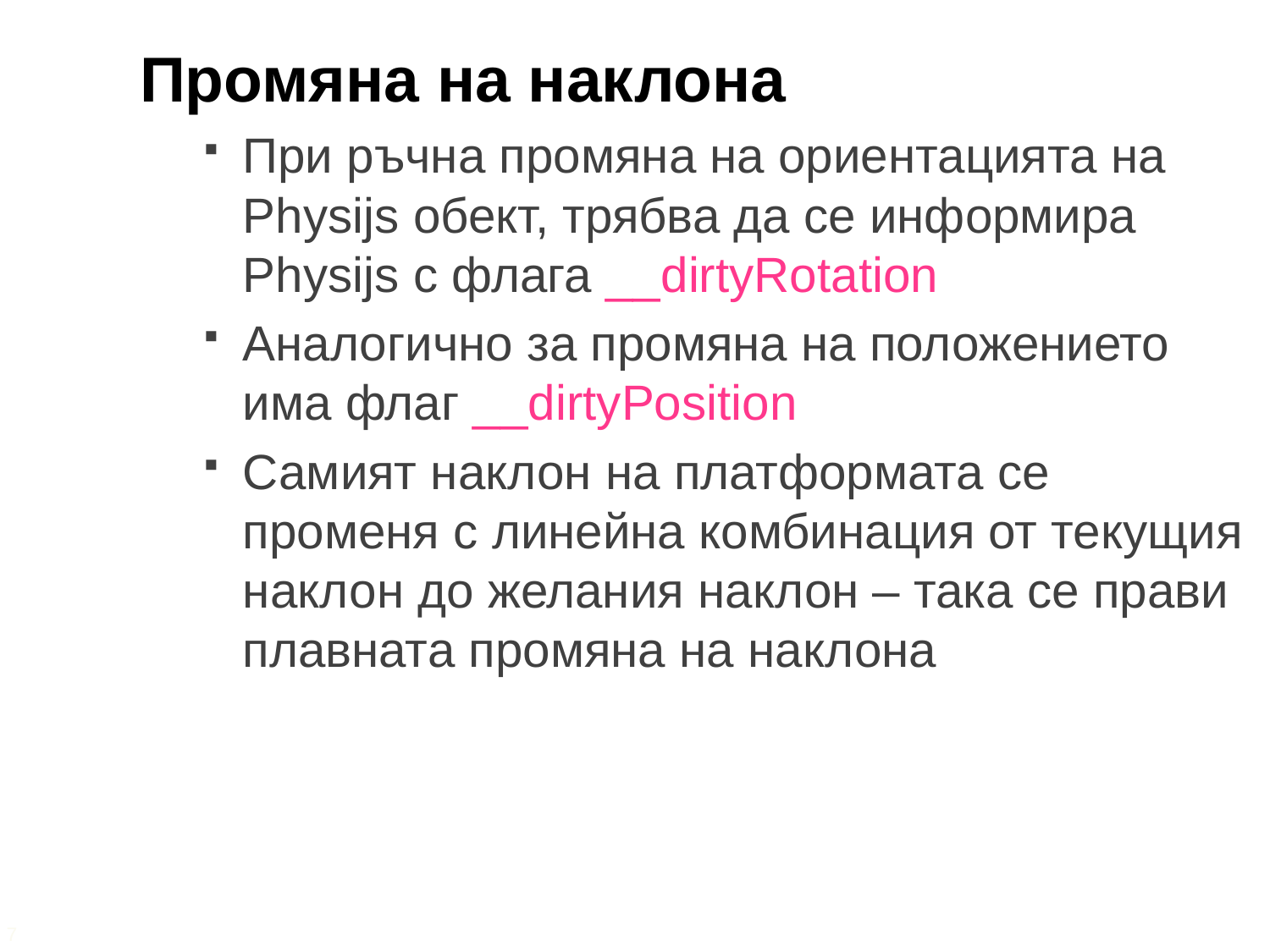

Промяна на наклона
При ръчна промяна на ориентацията на Physijs обект, трябва да се информира Physijs с флага __dirtyRotation
Аналогично за промяна на положението има флаг __dirtyPosition
Самият наклон на платформата се променя с линейна комбинация от текущия наклон до желания наклон – така се прави плавната промяна на наклона